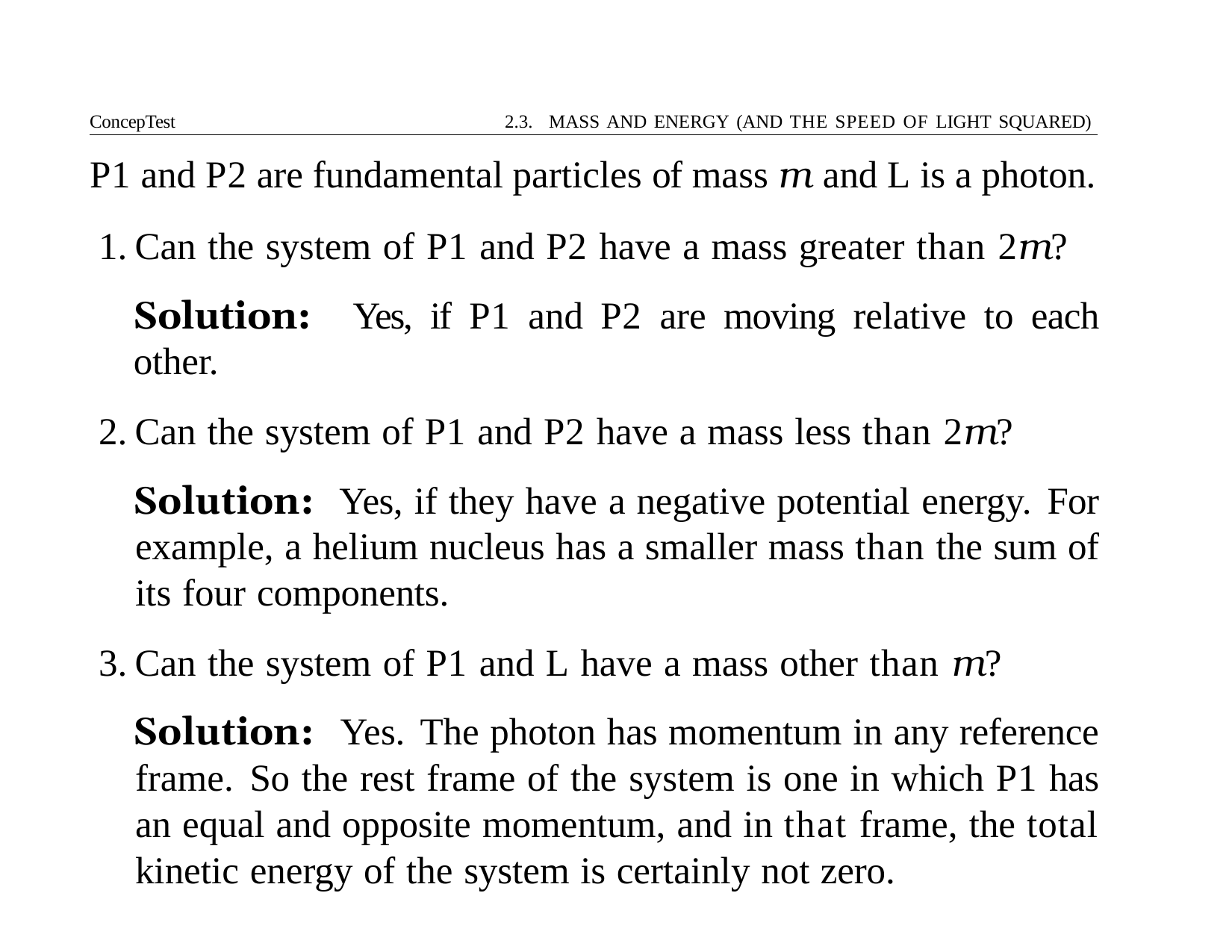

ConcepTest	2.3.  MASS AND ENERGY (AND THE SPEED OF LIGHT SQUARED)

# P1 and P2 are fundamental particles of mass m and L is a photon.
Can the system of P1 and P2 have a mass greater than 2m?
Solution:  Yes, if P1 and P2 are moving relative to each other.
Can the system of P1 and P2 have a mass less than 2m?
Solution:  Yes, if they have a negative potential energy. For example, a helium nucleus has a smaller mass than the sum of its four components.
Can the system of P1 and L have a mass other than m?
Solution:  Yes. The photon has momentum in any reference frame. So the rest frame of the system is one in which P1 has an equal and opposite momentum, and in that frame, the total kinetic energy of the system is certainly not zero.